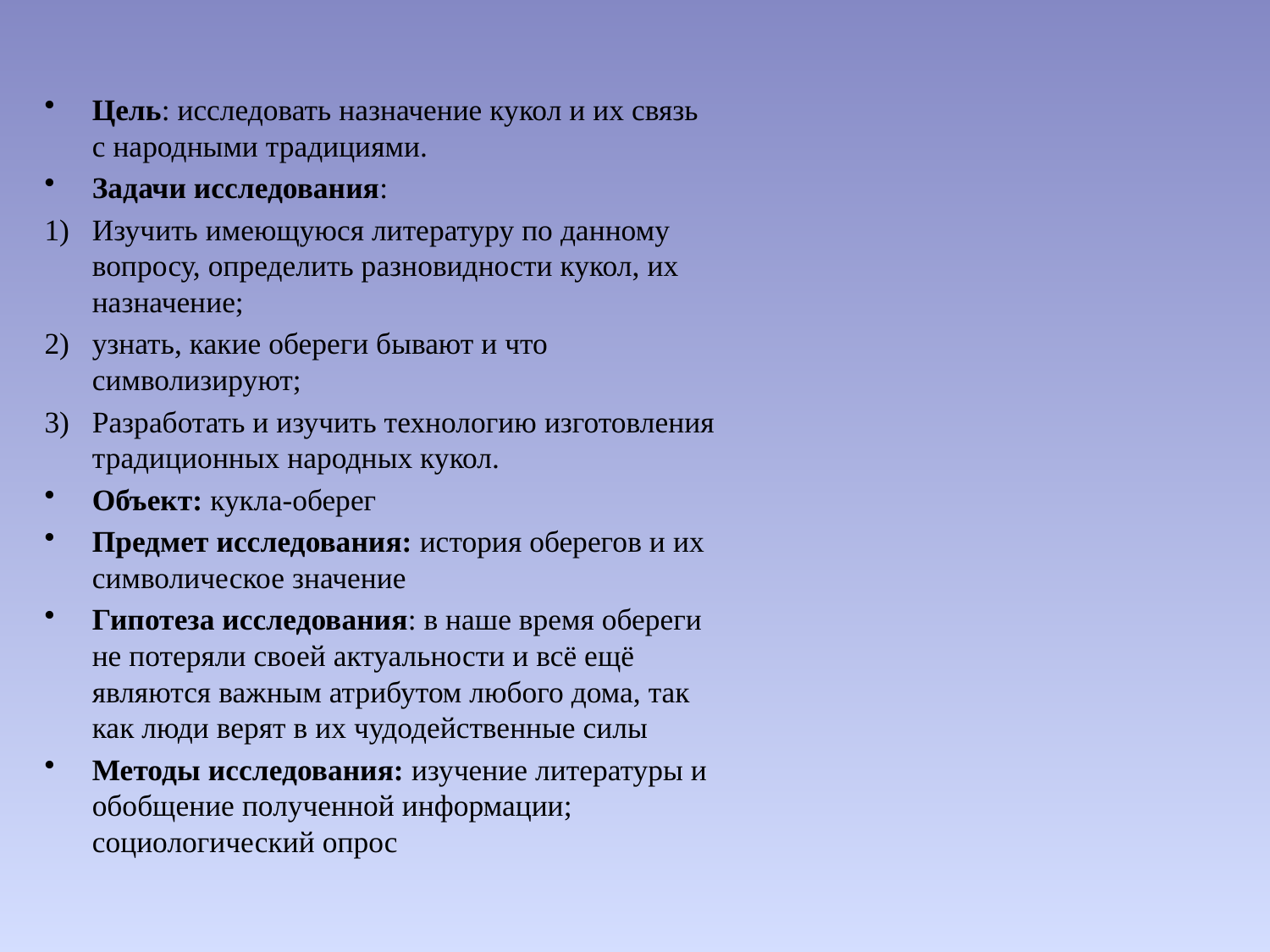

Цель: исследовать назначение кукол и их связь с народными традициями.
Задачи исследования:
Изучить имеющуюся литературу по данному вопросу, определить разновидности кукол, их назначение;
узнать, какие обереги бывают и что символизируют;
Разработать и изучить технологию изготовления традиционных народных кукол.
Объект: кукла-оберег
Предмет исследования: история оберегов и их символическое значение
Гипотеза исследования: в наше время обереги не потеряли своей актуальности и всё ещё являются важным атрибутом любого дома, так как люди верят в их чудодейственные силы
Методы исследования: изучение литературы и обобщение полученной информации; социологический опрос